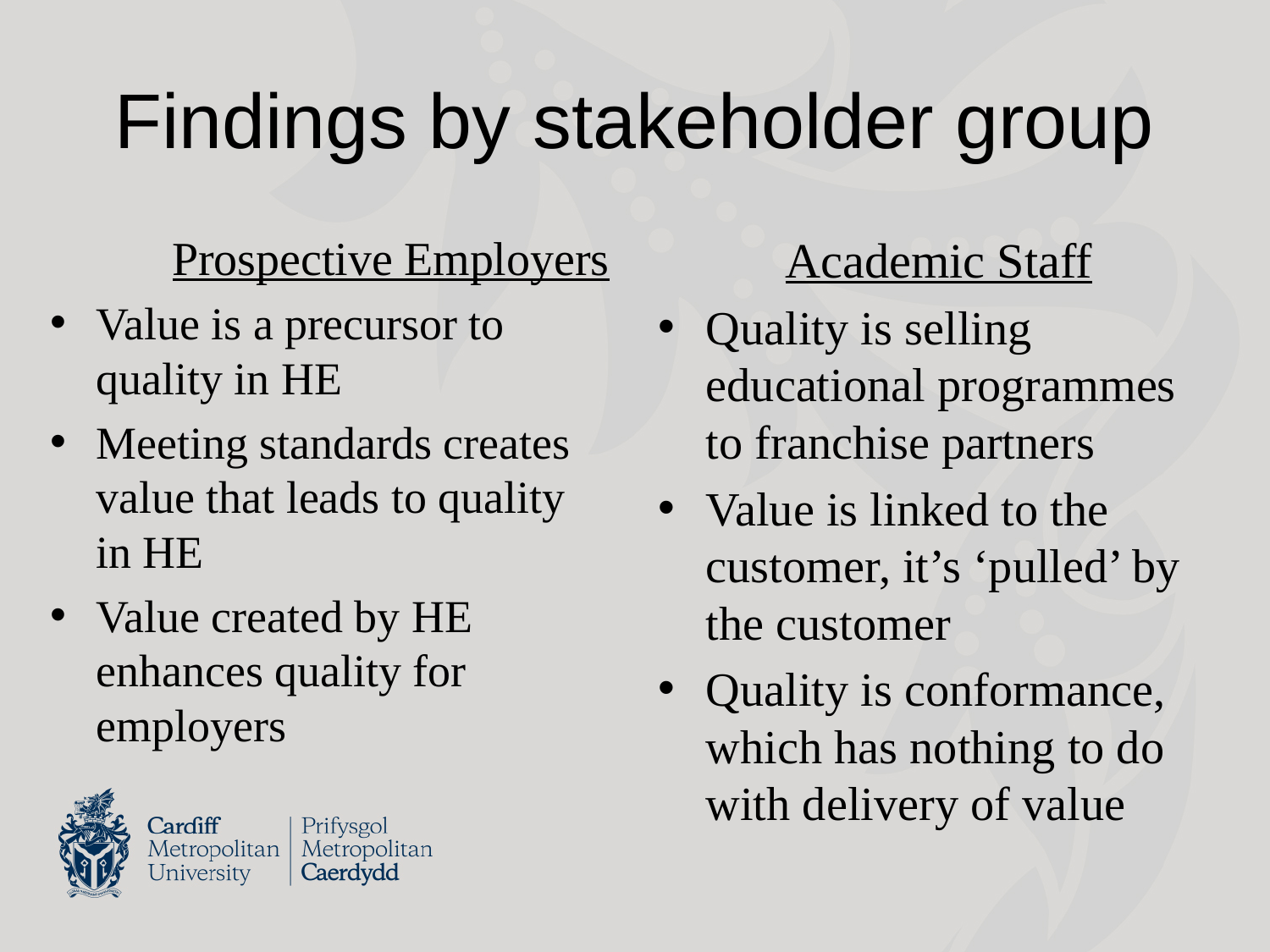

# Findings by stakeholder group
	Prospective Employers
Value is a precursor to quality in HE
Meeting standards creates value that leads to quality in HE
Value created by HE enhances quality for employers
	Academic Staff
Quality is selling educational programmes to franchise partners
Value is linked to the customer, it’s ‘pulled’ by the customer
Quality is conformance, which has nothing to do with delivery of value